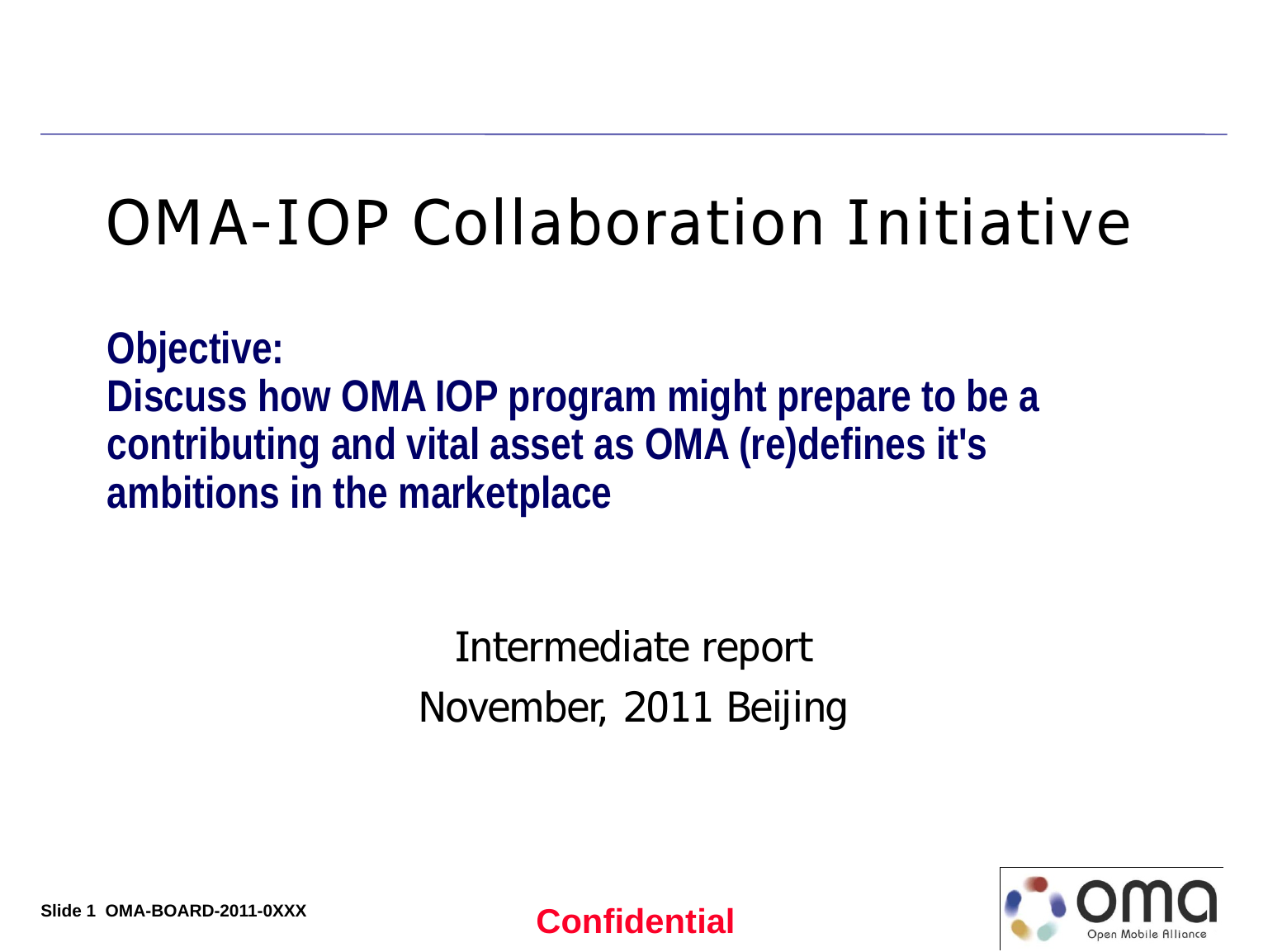

# OMA-IOP Collaboration Initiative Objective: Discuss how OMA IOP program might prepare to be a contributing and vital asset as OMA (re)defines it's ambitions in the marketplace
Intermediate report
November, 2011 Beijing